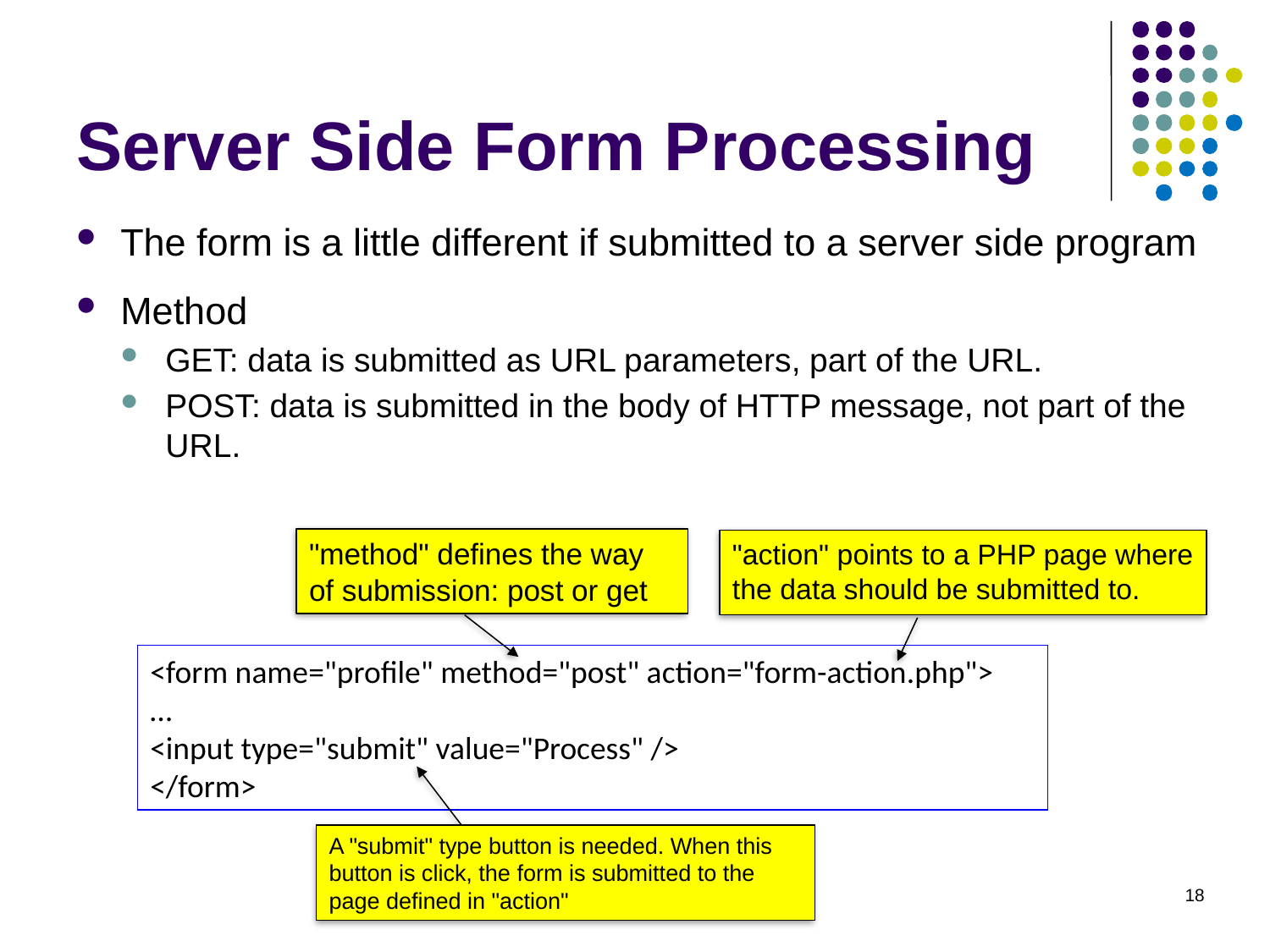

# Server Side Form Processing
The form is a little different if submitted to a server side program
Method
GET: data is submitted as URL parameters, part of the URL.
POST: data is submitted in the body of HTTP message, not part of the URL.
"method" defines the way of submission: post or get
"action" points to a PHP page where the data should be submitted to.
<form name="profile" method="post" action="form-action.php">
…
<input type="submit" value="Process" />
</form>
A "submit" type button is needed. When this button is click, the form is submitted to the page defined in "action"
18